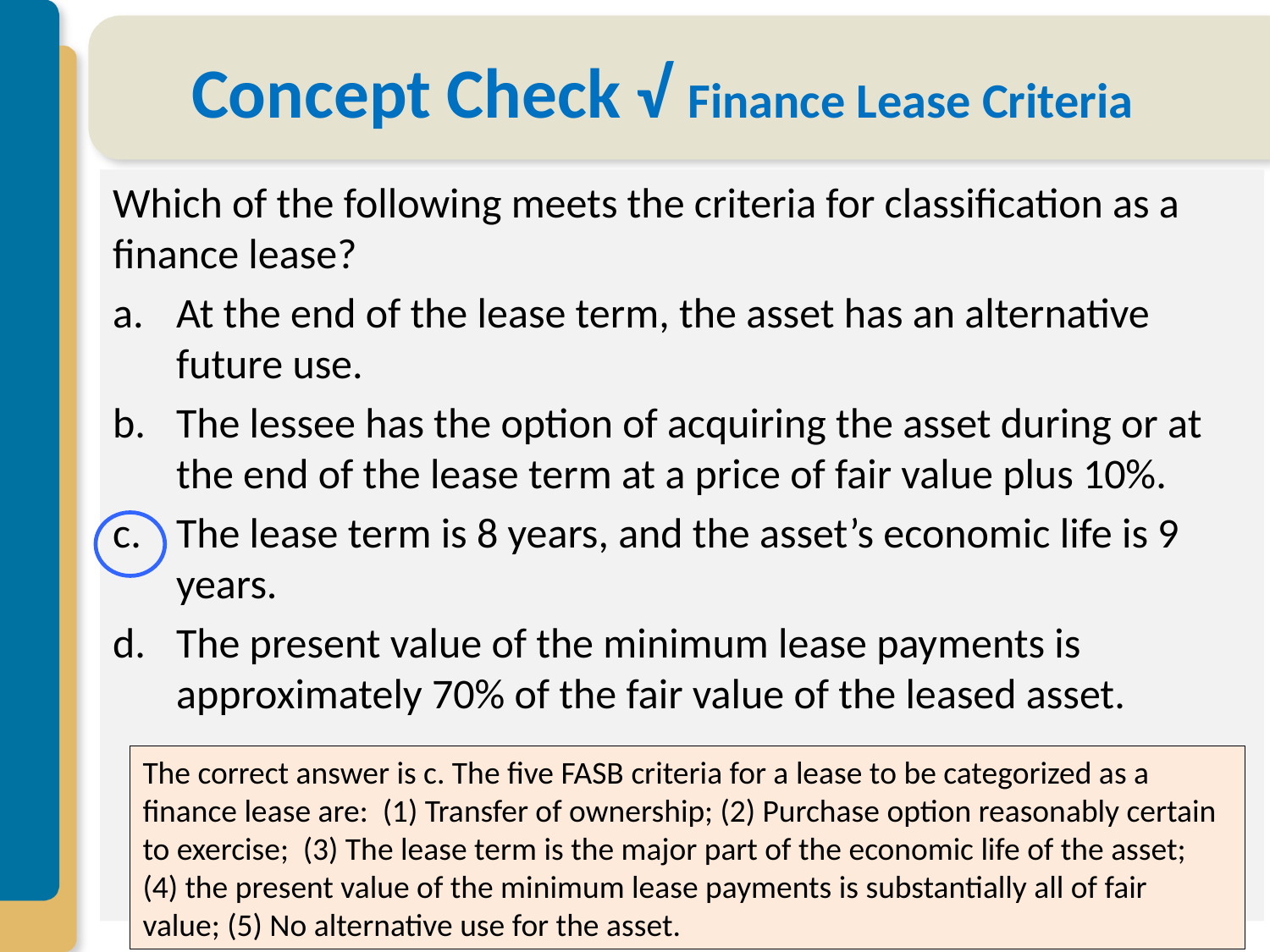

# Concept Check √ Finance Lease Criteria
Which of the following meets the criteria for classification as a finance lease?
a.	At the end of the lease term, the asset has an alternative future use.
b.	The lessee has the option of acquiring the asset during or at the end of the lease term at a price of fair value plus 10%.
c.	The lease term is 8 years, and the asset’s economic life is 9 years.
d.	The present value of the minimum lease payments is approximately 70% of the fair value of the leased asset.

The correct answer is c. The five FASB criteria for a lease to be categorized as a finance lease are:  (1) Transfer of ownership; (2) Purchase option reasonably certain to exercise;  (3) The lease term is the major part of the economic life of the asset;  (4) the present value of the minimum lease payments is substantially all of fair value; (5) No alternative use for the asset.